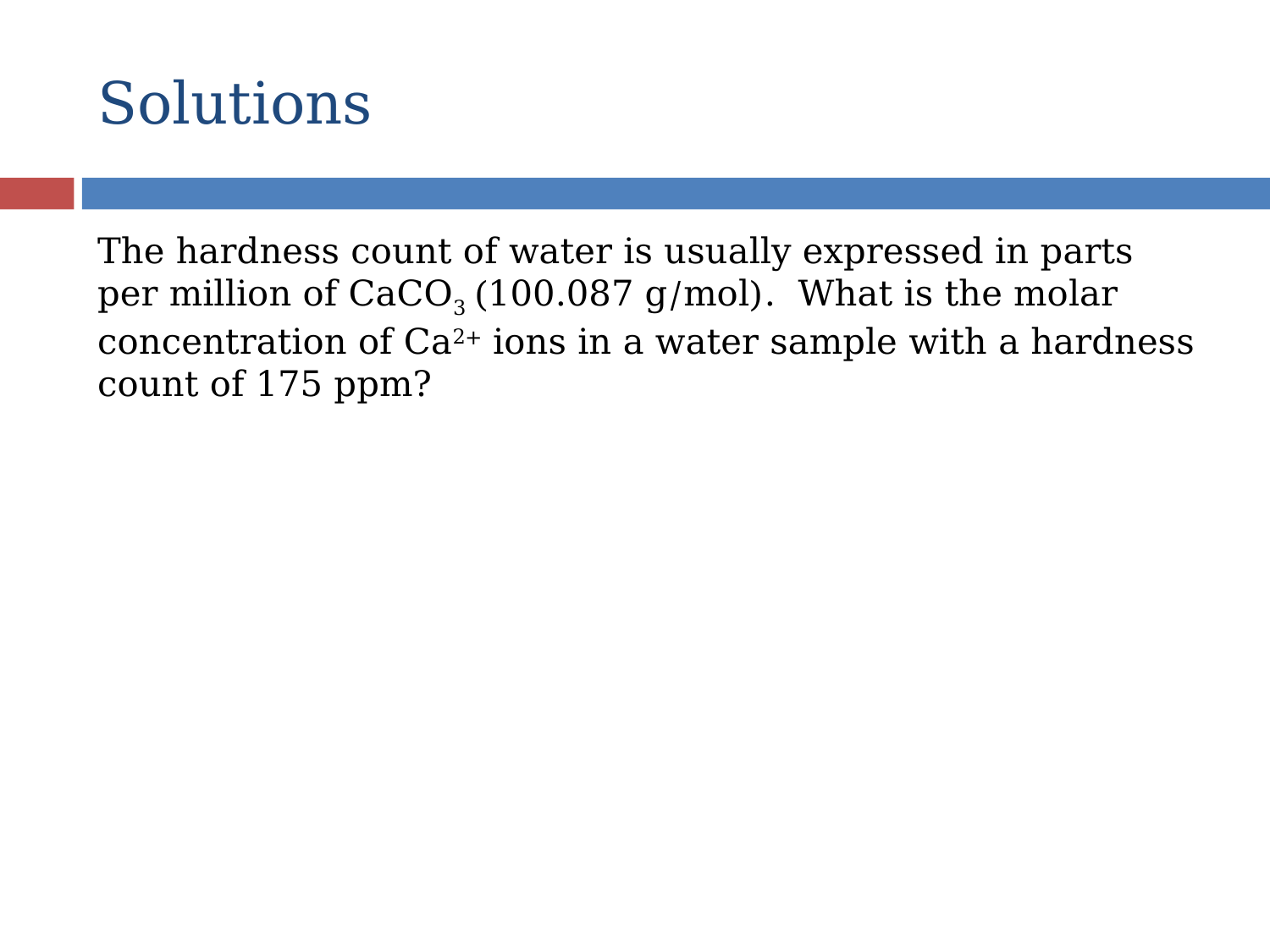

# Solutions
The hardness count of water is usually expressed in parts per million of CaCO3 (100.087 g/mol).  What is the molar concentration of Ca2+ ions in a water sample with a hardness count of 175 ppm?